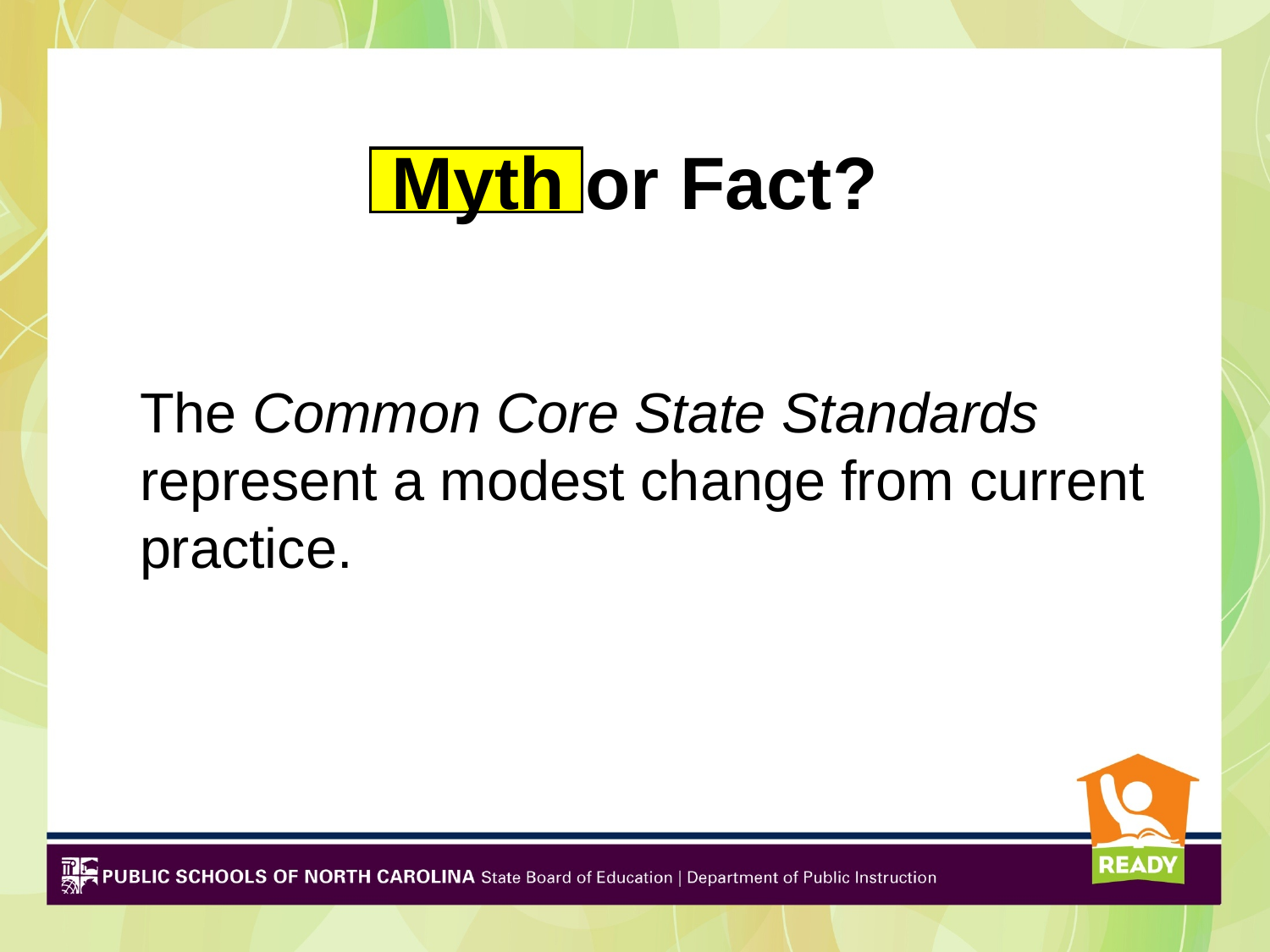

# Myth or Fact?

The Common Core State Standards represent a modest change from current practice.